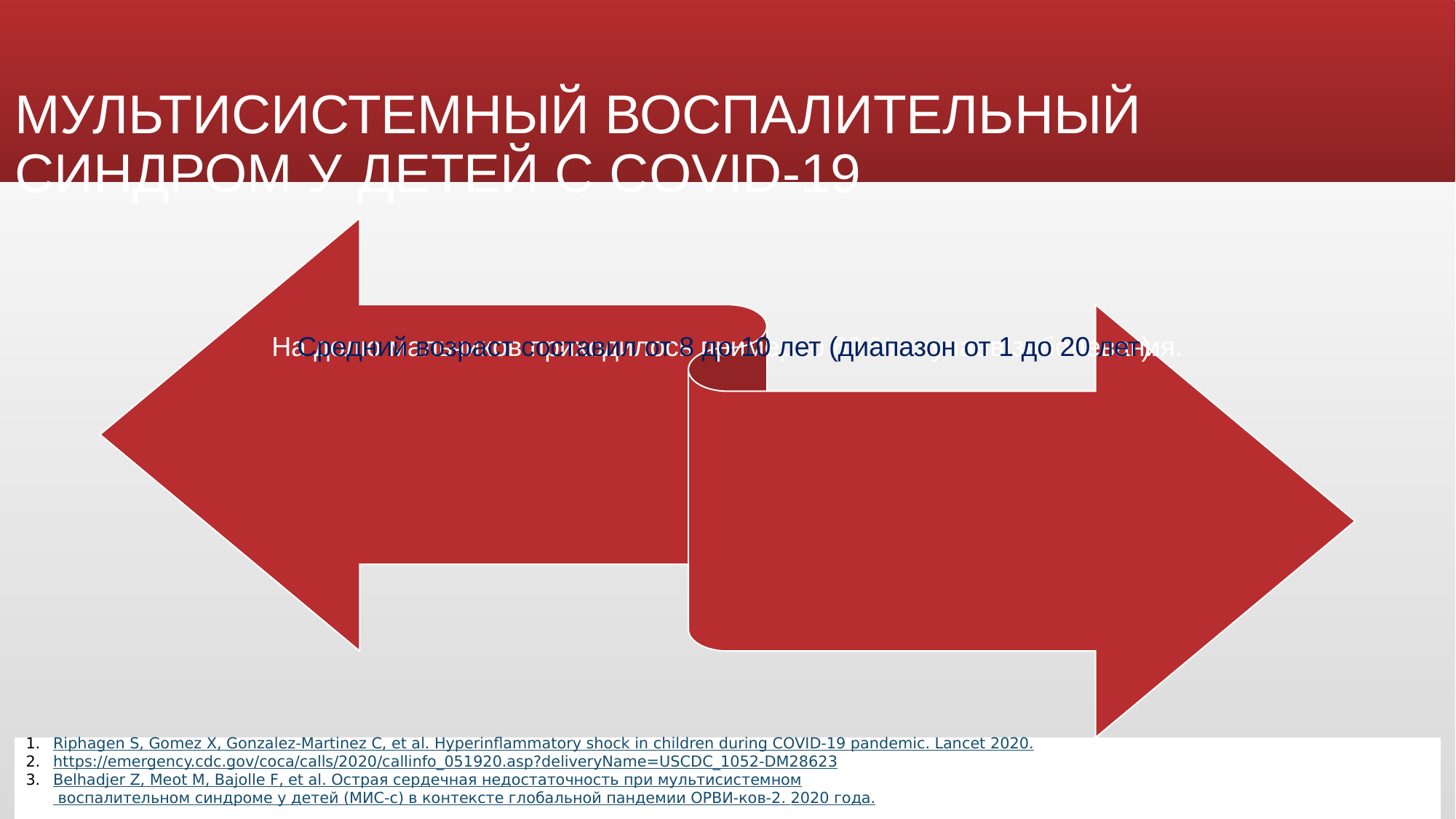

# МУЛЬТИСИСТЕМНЫЙ ВОСПАЛИТЕЛЬНЫЙ СИНДРОМ У ДЕТЕЙ С COVID-19

Riphagen S, Gomez X, Gonzalez-Martinez C, et al. Hyperinflammatory shock in children during COVID-19 pandemic. Lancet 2020.
https://emergency.cdc.gov/coca/calls/2020/callinfo_051920.asp?deliveryName=USCDC_1052-DM28623
Belhadjer Z, Meot M, Bajolle F, et al. Острая сердечная недостаточность при мультисистемном воспалительном синдроме у детей (МИС-с) в контексте глобальной пандемии ОРВИ-ков-2. 2020 года.